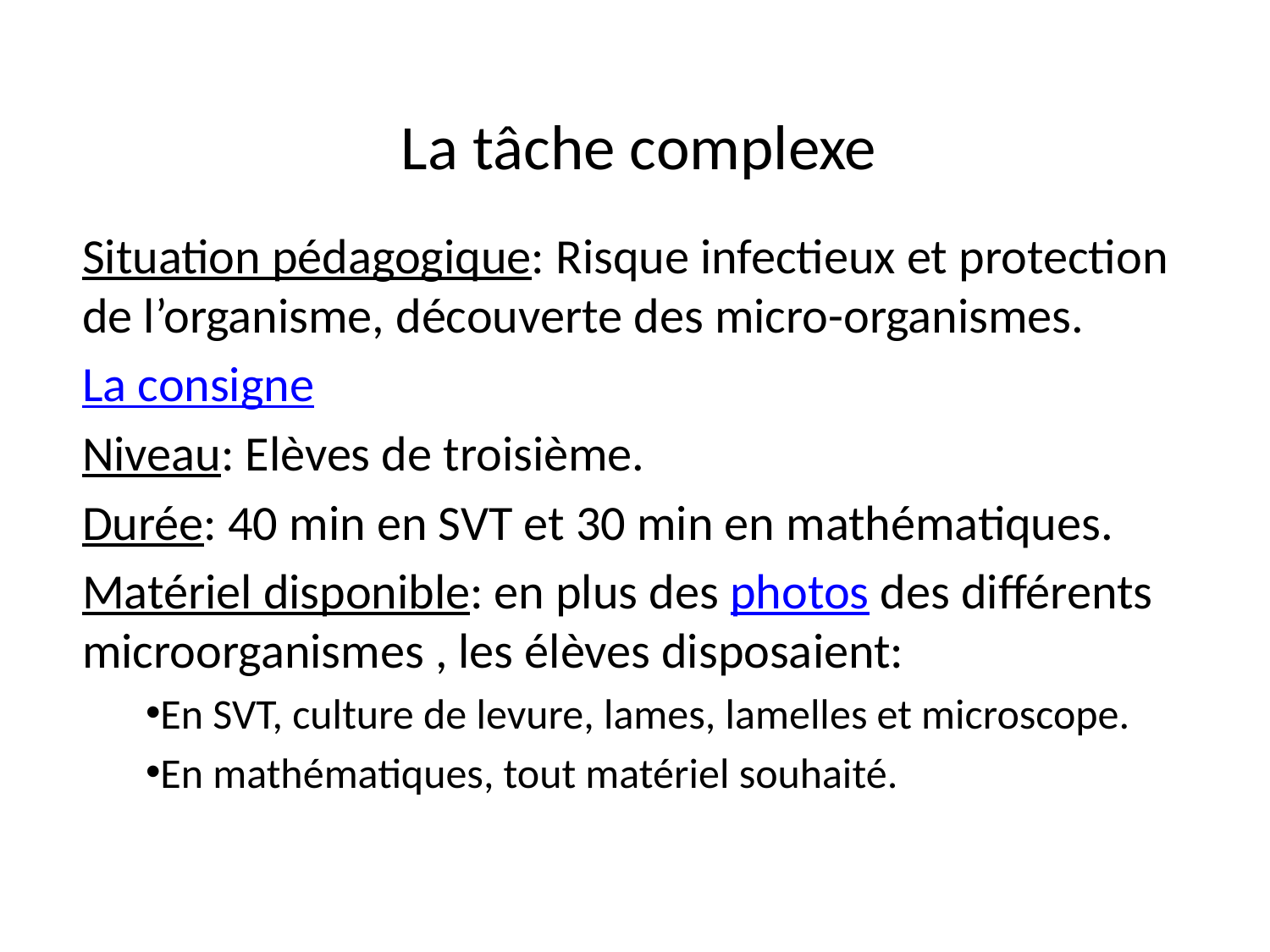

# La tâche complexe
Situation pédagogique: Risque infectieux et protection de l’organisme, découverte des micro-organismes.
La consigne
Niveau: Elèves de troisième.
Durée: 40 min en SVT et 30 min en mathématiques.
Matériel disponible: en plus des photos des différents microorganismes , les élèves disposaient:
En SVT, culture de levure, lames, lamelles et microscope.
En mathématiques, tout matériel souhaité.